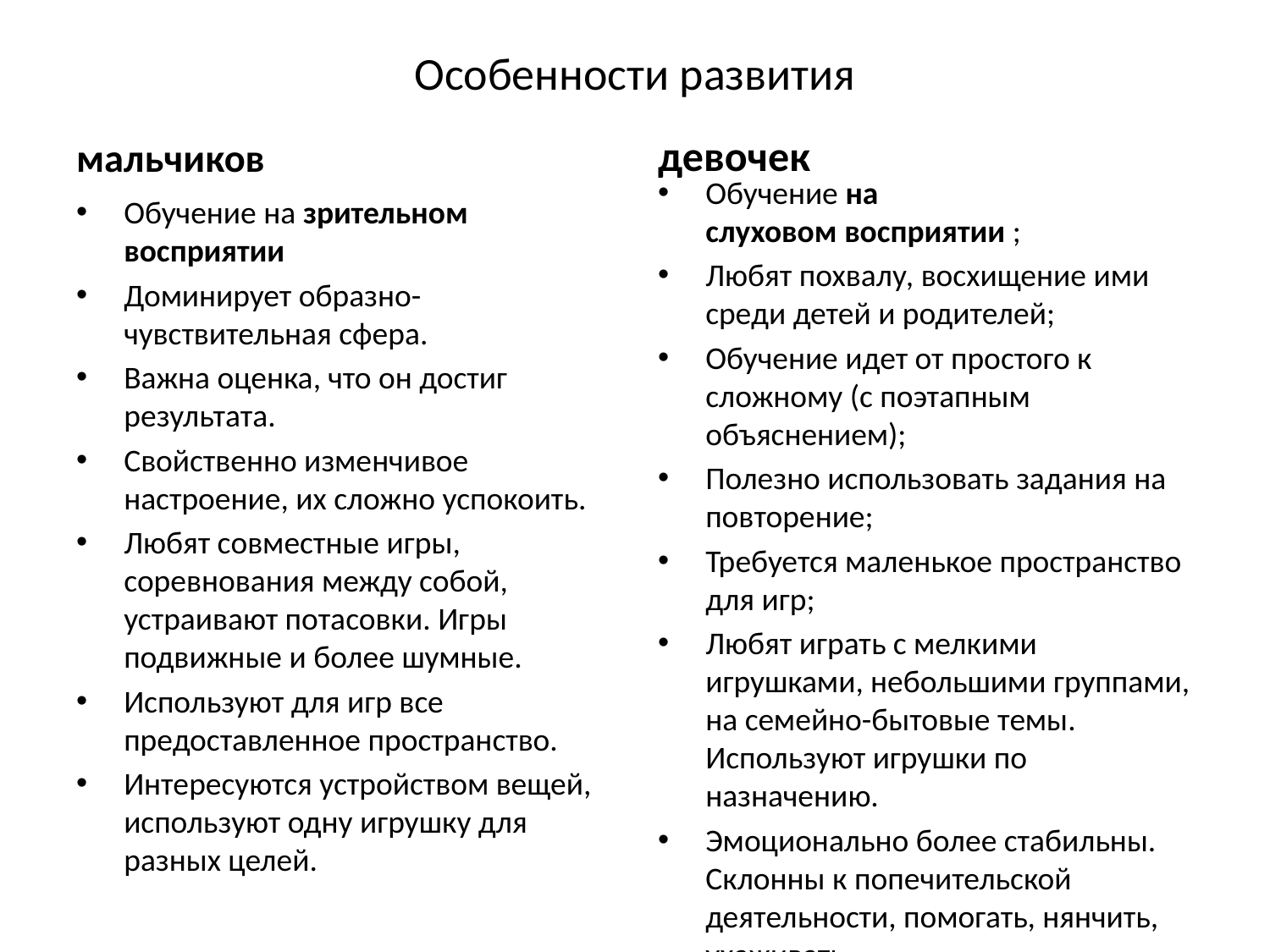

# Особенности развития
девочек
мальчиков
Обучение на слуховом восприятии ;
Любят похвалу, восхищение ими среди детей и родителей;
Обучение идет от простого к сложному (с поэтапным объяснением);
Полезно использовать задания на повторение;
Требуется маленькое пространство для игр;
Любят играть с мелкими игрушками, небольшими группами, на семейно-бытовые темы. Используют игрушки по назначению.
Эмоционально более стабильны. Склонны к попечительской деятельности, помогать, нянчить, ухаживать.
Обучение на зрительном восприятии
Доминирует образно-чувствительная сфера.
Важна оценка, что он достиг результата.
Свойственно изменчивое настроение, их сложно успокоить.
Любят совместные игры, соревнования между собой, устраивают потасовки. Игры подвижные и более шумные.
Используют для игр все предоставленное пространство.
Интересуются устройством вещей, используют одну игрушку для разных целей.